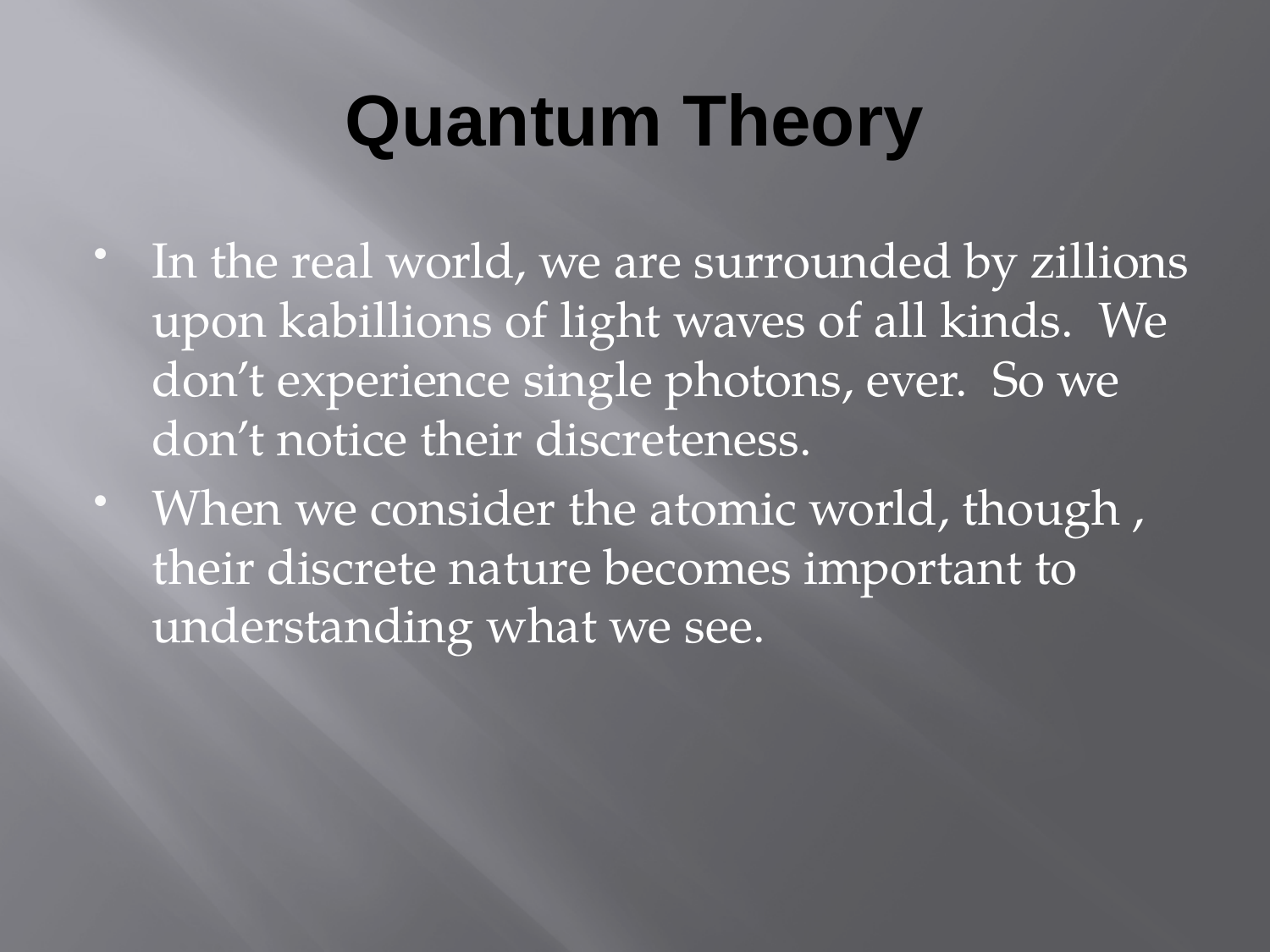

# Quantum Theory
In the real world, we are surrounded by zillions upon kabillions of light waves of all kinds.  We don’t experience single photons, ever.  So we don’t notice their discreteness.
When we consider the atomic world, though , their discrete nature becomes important to understanding what we see.